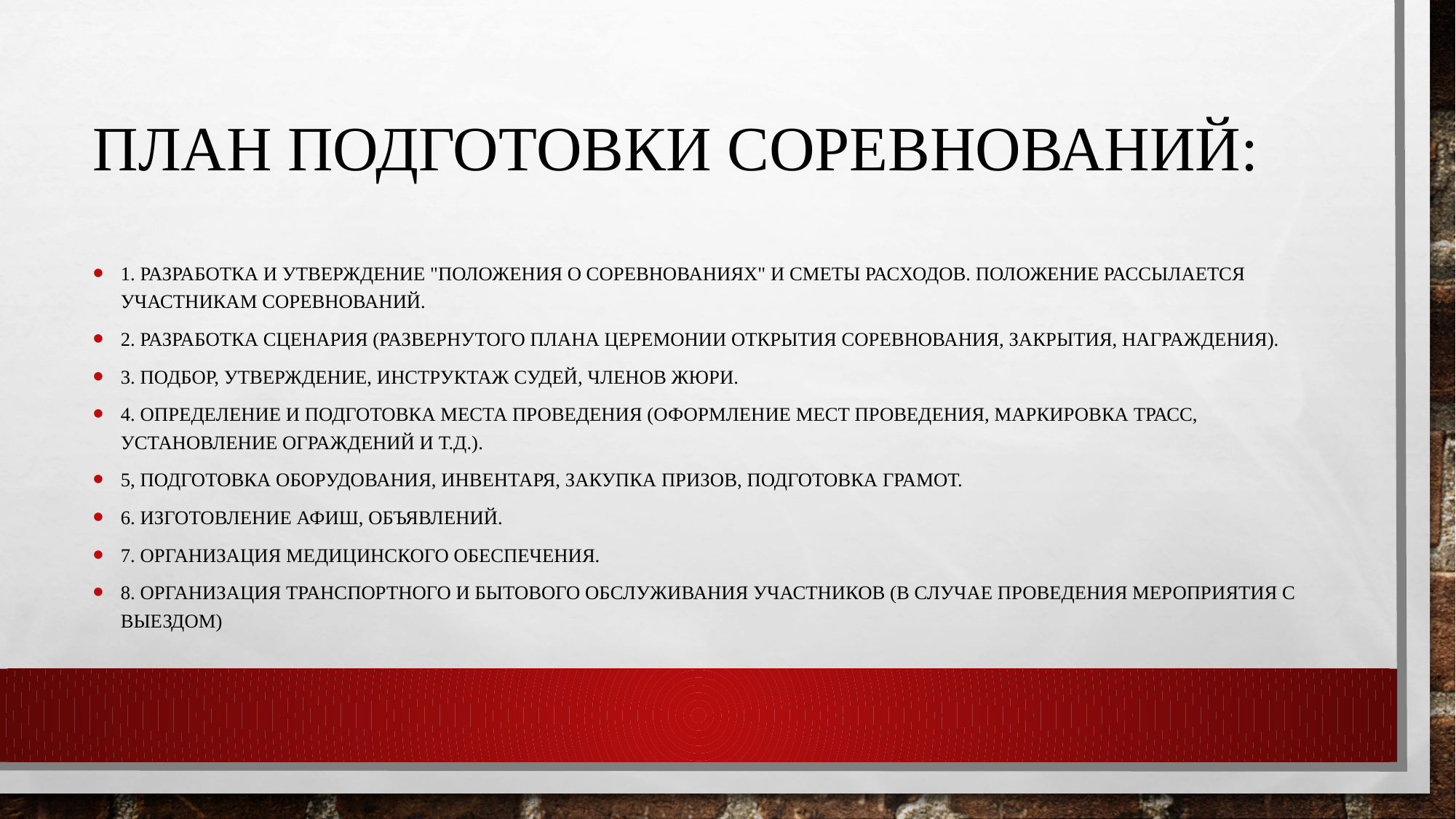

# План подготовки соревнований:
1. Разработка и утверждение "Положения о соревнованиях" и сметы расходов. Положение рассылается участникам соревнований.
2. Разработка сценария (развернутого плана церемонии открытия соревнования, закрытия, награждения).
3. Подбор, утверждение, инструктаж судей, членов жюри.
4. Определение и подготовка места проведения (оформление мест проведения, маркировка трасс, установление ограждений и т.д.).
5, Подготовка оборудования, инвентаря, закупка призов, подготовка грамот.
6. Изготовление афиш, объявлений.
7. Организация медицинского обеспечения.
8. Организация транспортного и бытового обслуживания участников (в случае проведения мероприятия с выездом)